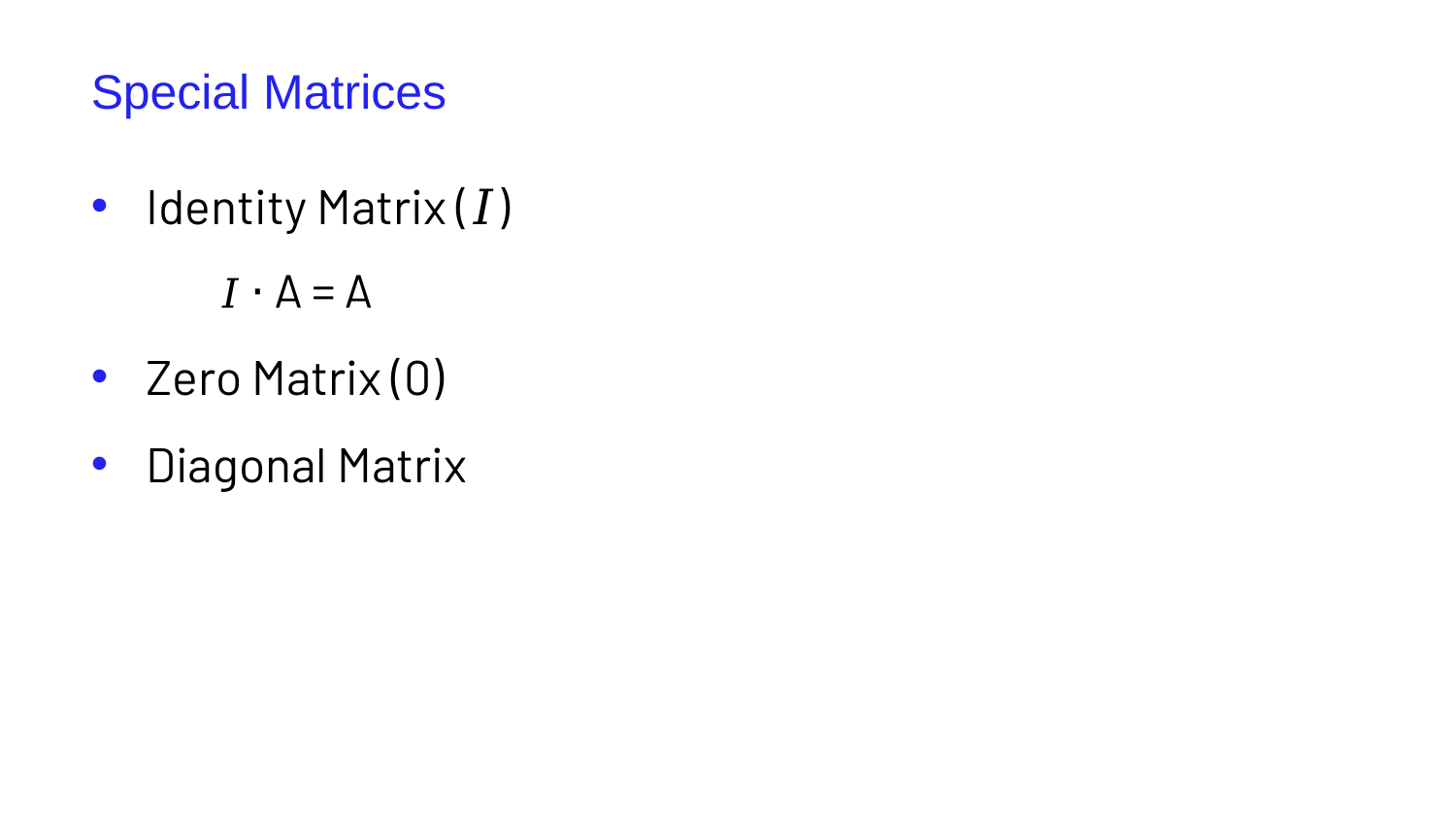

Special Matrices
Identity Matrix (𝐼)
𝐼 ⋅ A = A
Zero Matrix (0)
Diagonal Matrix